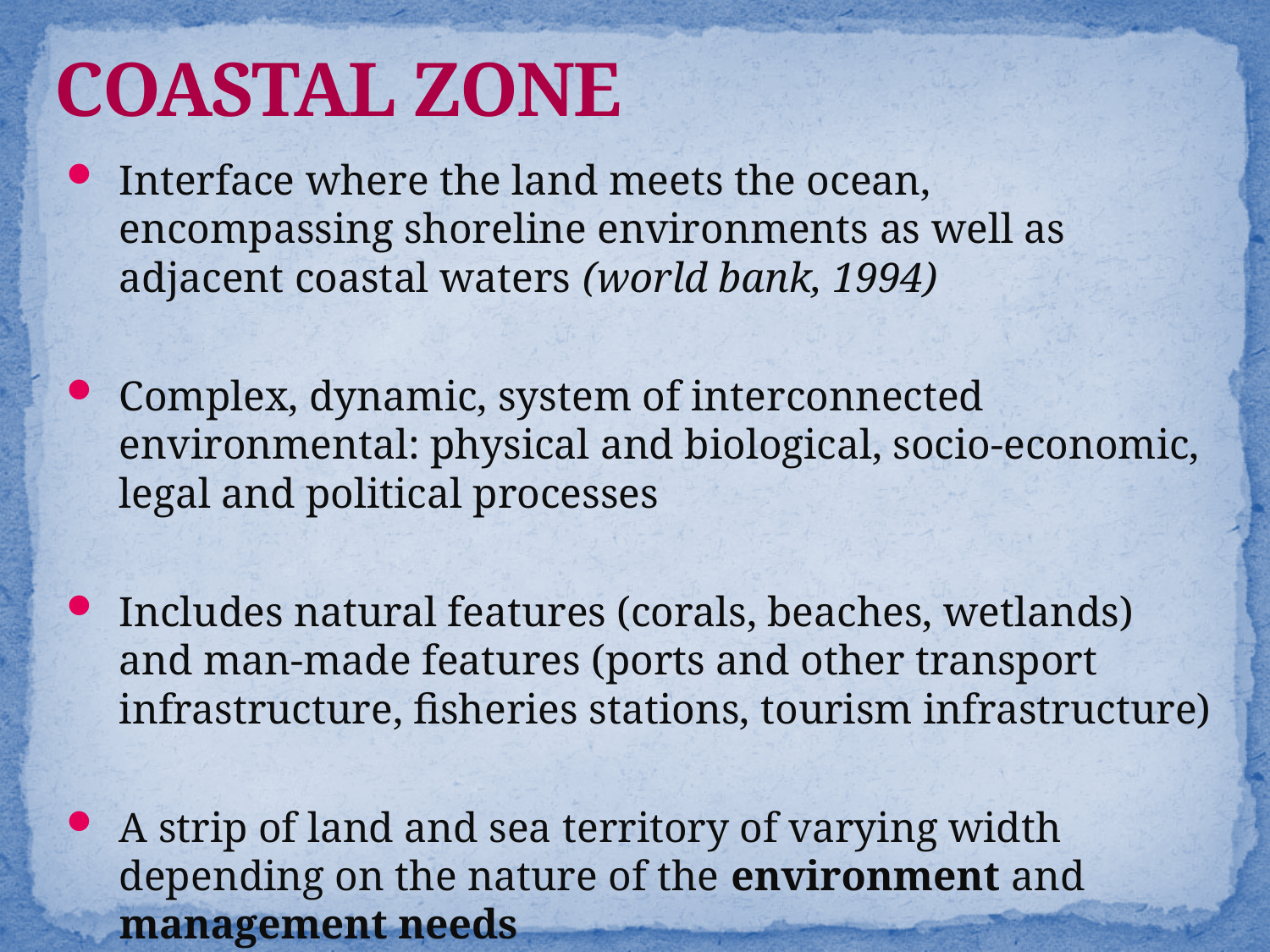

# COASTAL ZONE
Interface where the land meets the ocean, encompassing shoreline environments as well as adjacent coastal waters (world bank, 1994)

Complex, dynamic, system of interconnected environmental: physical and biological, socio-economic,  legal and political processes

Includes natural features (corals, beaches, wetlands) and man-made features (ports and other transport infrastructure, fisheries stations, tourism infrastructure)

A strip of land and sea territory of varying width depending on the nature of the environment and management needs